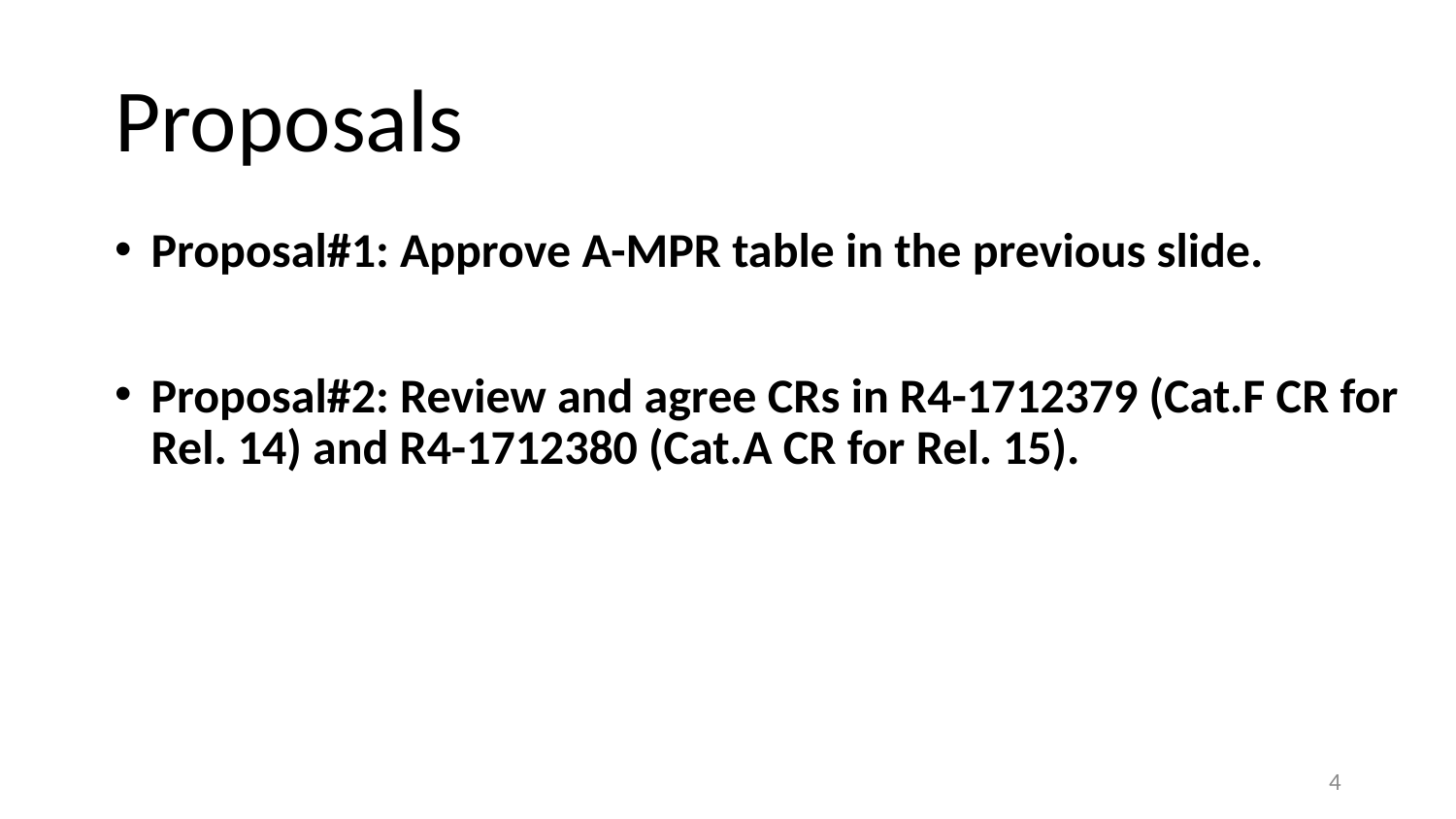

# Proposals
Proposal#1: Approve A-MPR table in the previous slide.

Proposal#2: Review and agree CRs in R4-1712379 (Cat.F CR for Rel. 14) and R4-1712380 (Cat.A CR for Rel. 15).
4